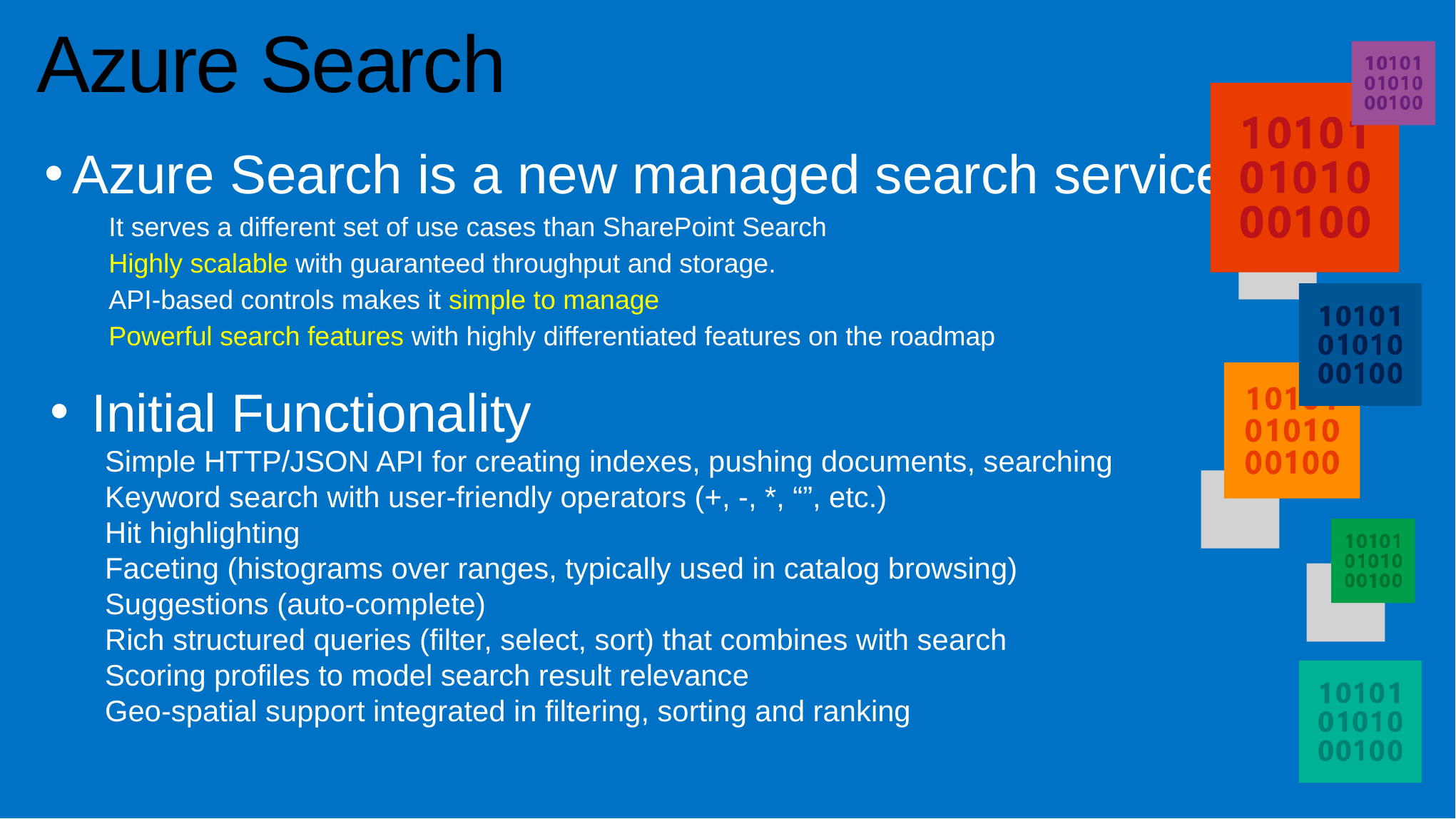

# Azure Search
Azure Search is a new managed search service
It serves a different set of use cases than SharePoint Search
Highly scalable with guaranteed throughput and storage.
API-based controls makes it simple to manage
Powerful search features with highly differentiated features on the roadmap

Initial Functionality
Simple HTTP/JSON API for creating indexes, pushing documents, searching
Keyword search with user-friendly operators (+, -, *, “”, etc.)
Hit highlighting
Faceting (histograms over ranges, typically used in catalog browsing)
Suggestions (auto-complete)
Rich structured queries (filter, select, sort) that combines with search
Scoring profiles to model search result relevance
Geo-spatial support integrated in filtering, sorting and ranking